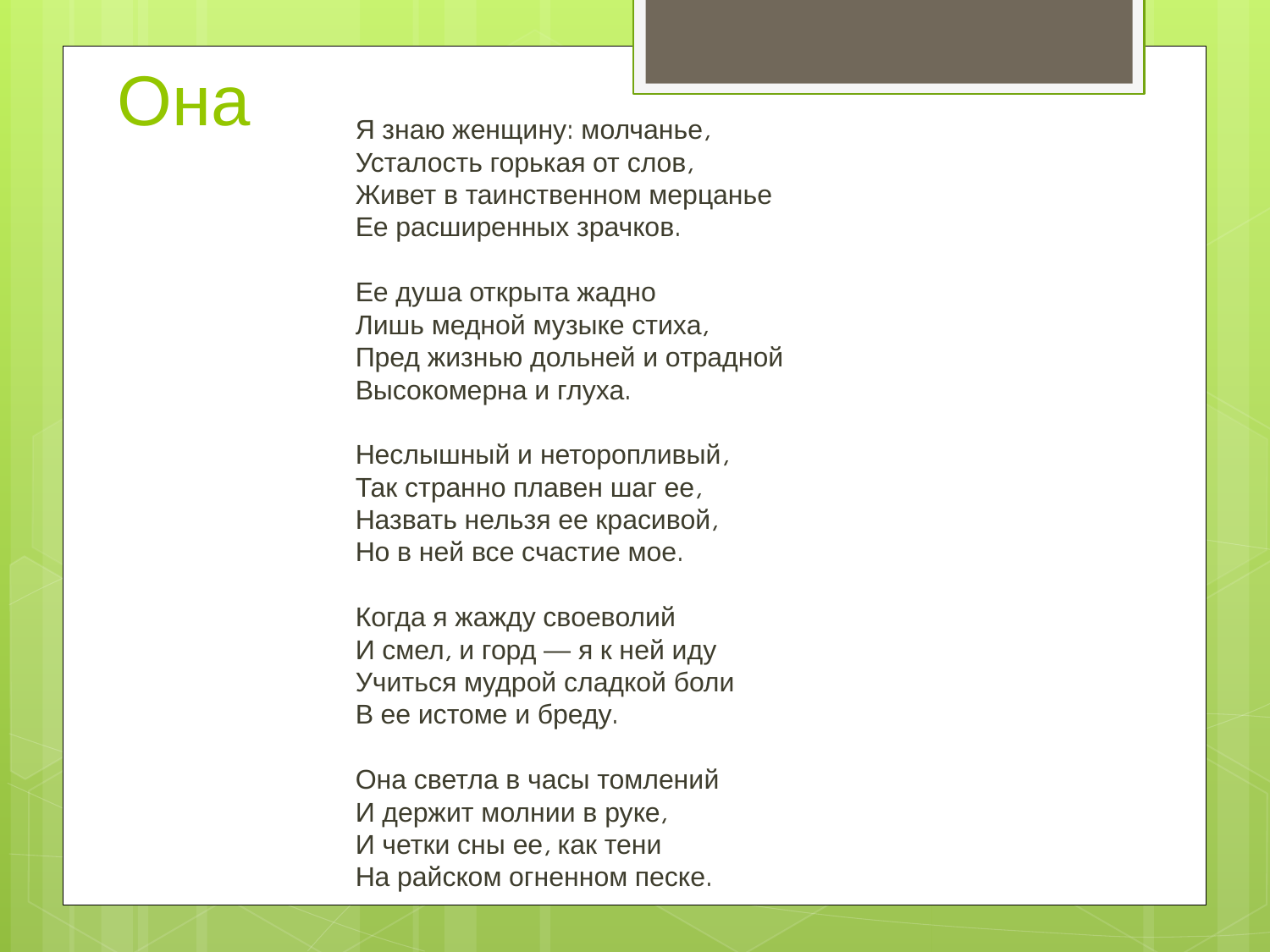

# Она
Я знаю женщину: молчанье,
Усталость горькая от слов,
Живет в таинственном мерцанье
Ее расширенных зрачков.
Ее душа открыта жадно
Лишь медной музыке стиха,
Пред жизнью дольней и отрадной
Высокомерна и глуха.
Неслышный и неторопливый,
Так странно плавен шаг ее,
Назвать нельзя ее красивой,
Но в ней все счастие мое.
Когда я жажду своеволий
И смел, и горд — я к ней иду
Учиться мудрой сладкой боли
В ее истоме и бреду.
Она светла в часы томлений
И держит молнии в руке,
И четки сны ее, как тени
На райском огненном песке.